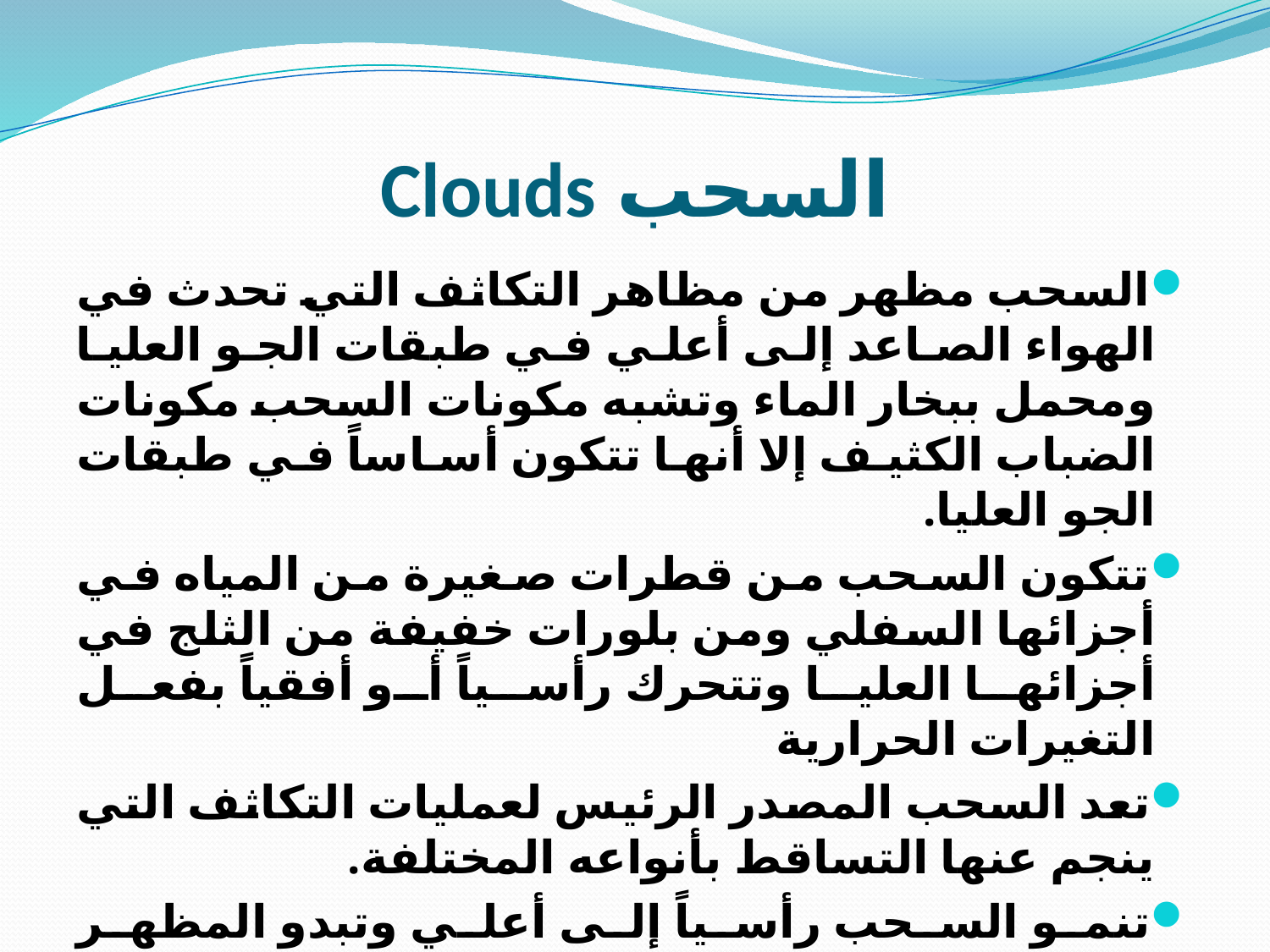

# السحب Clouds
السحب مظهر من مظاهر التكاثف التي تحدث في الهواء الصاعد إلى أعلي في طبقات الجو العليا ومحمل ببخار الماء وتشبه مكونات السحب مكونات الضباب الكثيف إلا أنها تتكون أساساً في طبقات الجو العليا.
تتكون السحب من قطرات صغيرة من المياه في أجزائها السفلي ومن بلورات خفيفة من الثلج في أجزائها العليا وتتحرك رأسياً أو أفقياً بفعل التغيرات الحرارية
تعد السحب المصدر الرئيس لعمليات التكاثف التي ينجم عنها التساقط بأنواعه المختلفة.
تنمو السحب رأسياً إلى أعلي وتبدو المظهر ويطلق عليها سحب ركامية.وقد يغلب عليها الانتشار في شكل طبقات  ويطلق عليها سحب طبقية.